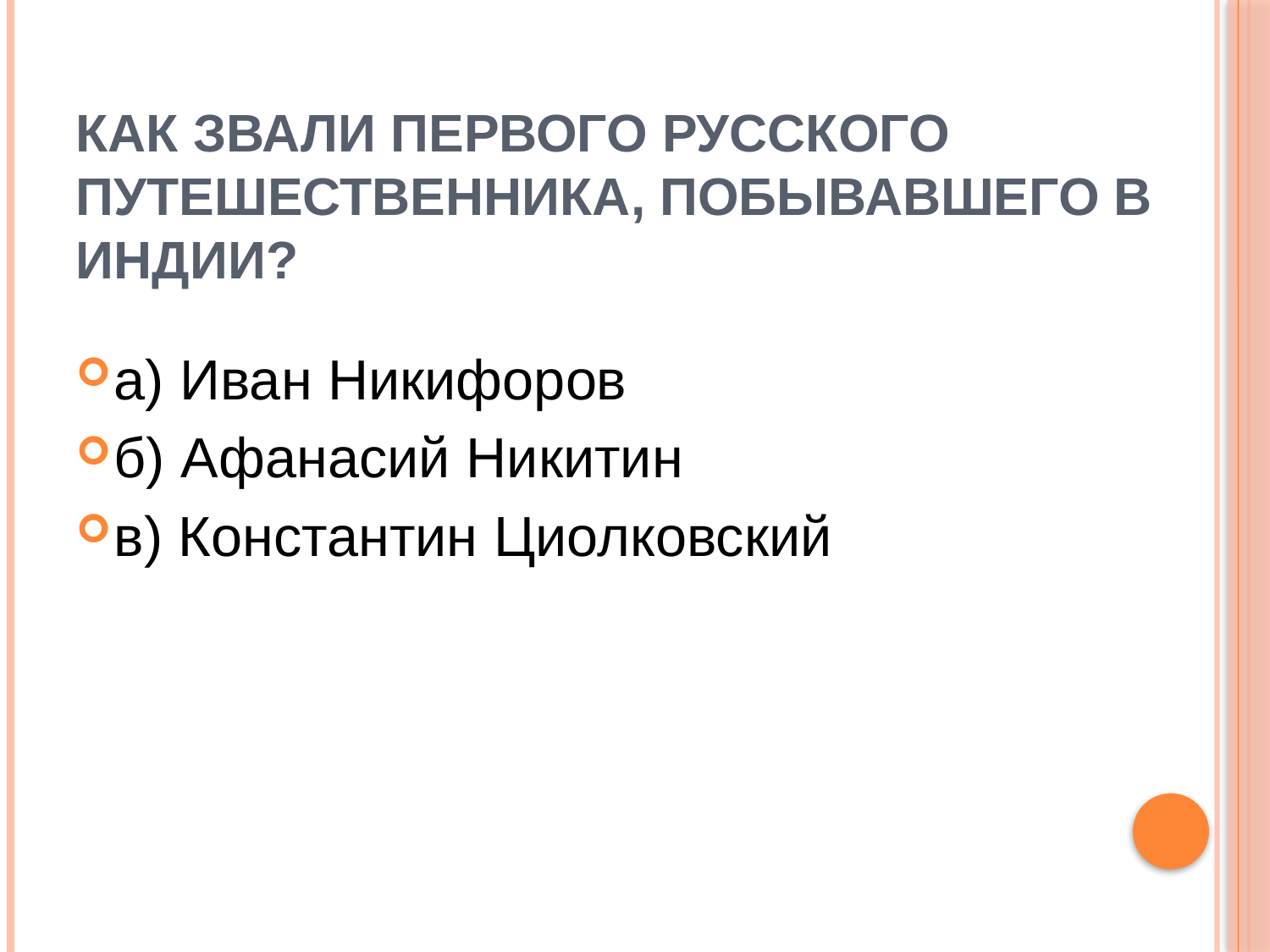

# Как звали первого русского путешественника, побывавшего в Индии?
а) Иван Никифоров
б) Афанасий Никитин
в) Константин Циолковский